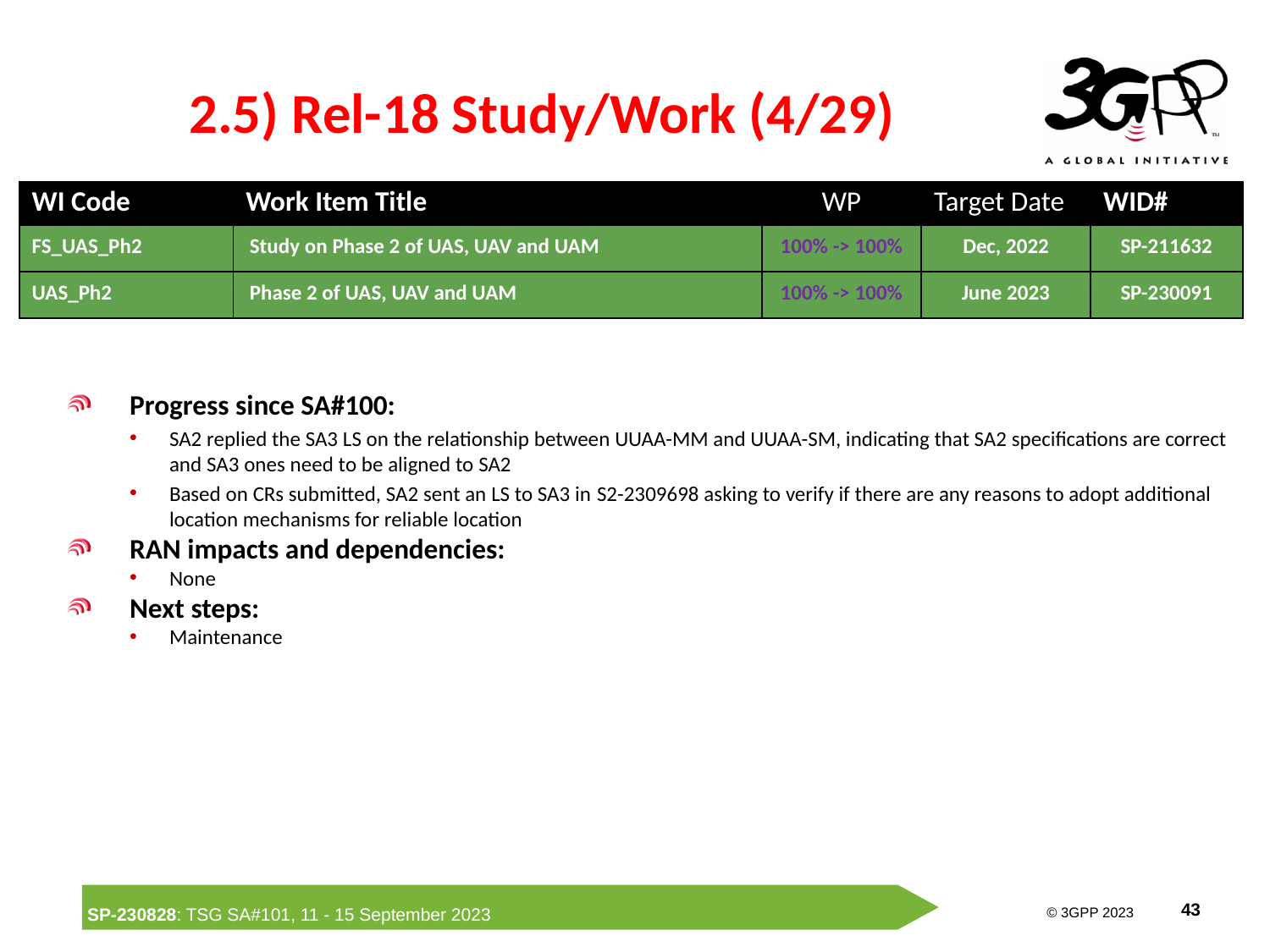

# 2.5) Rel-18 Study/Work (4/29)
| WI Code | Work Item Title | WP | Target Date | WID# |
| --- | --- | --- | --- | --- |
| FS\_UAS\_Ph2 | Study on Phase 2 of UAS, UAV and UAM | 100% -> 100% | Dec, 2022 | SP-211632 |
| UAS\_Ph2 | Phase 2 of UAS, UAV and UAM | 100% -> 100% | June 2023 | SP-230091 |
Progress since SA#100:
SA2 replied the SA3 LS on the relationship between UUAA-MM and UUAA-SM, indicating that SA2 specifications are correct and SA3 ones need to be aligned to SA2
Based on CRs submitted, SA2 sent an LS to SA3 in S2-2309698 asking to verify if there are any reasons to adopt additional location mechanisms for reliable location
RAN impacts and dependencies:
None
Next steps:
Maintenance